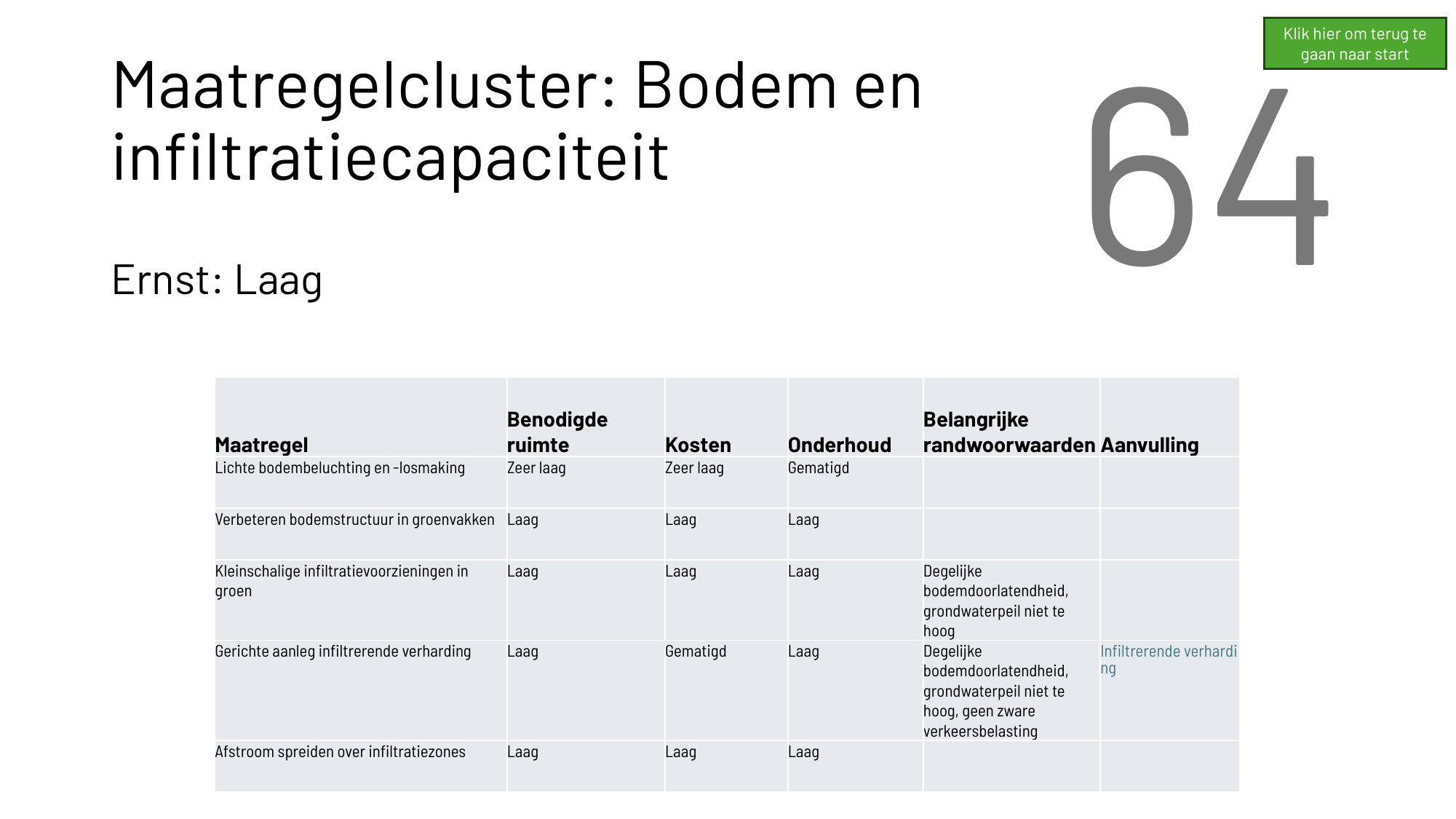

Klik hier om terug te gaan naar start
# Maatregelcluster: Bodem en infiltratiecapaciteit
64
Ernst: Laag
| Maatregel | Benodigde ruimte | Kosten | Onderhoud | Belangrijke randwoorwaarden | Aanvulling |
| --- | --- | --- | --- | --- | --- |
| Lichte bodembeluchting en -losmaking | Zeer laag | Zeer laag | Gematigd |  |  |
| Verbeteren bodemstructuur in groenvakken | Laag | Laag | Laag |  |  |
| Kleinschalige infiltratievoorzieningen in groen | Laag | Laag | Laag | Degelijke bodemdoorlatendheid, grondwaterpeil niet te hoog |  |
| Gerichte aanleg infiltrerende verharding | Laag | Gematigd | Laag | Degelijke bodemdoorlatendheid, grondwaterpeil niet te hoog, geen zware verkeersbelasting | Infiltrerende verharding |
| Afstroom spreiden over infiltratiezones | Laag | Laag | Laag |  |  |